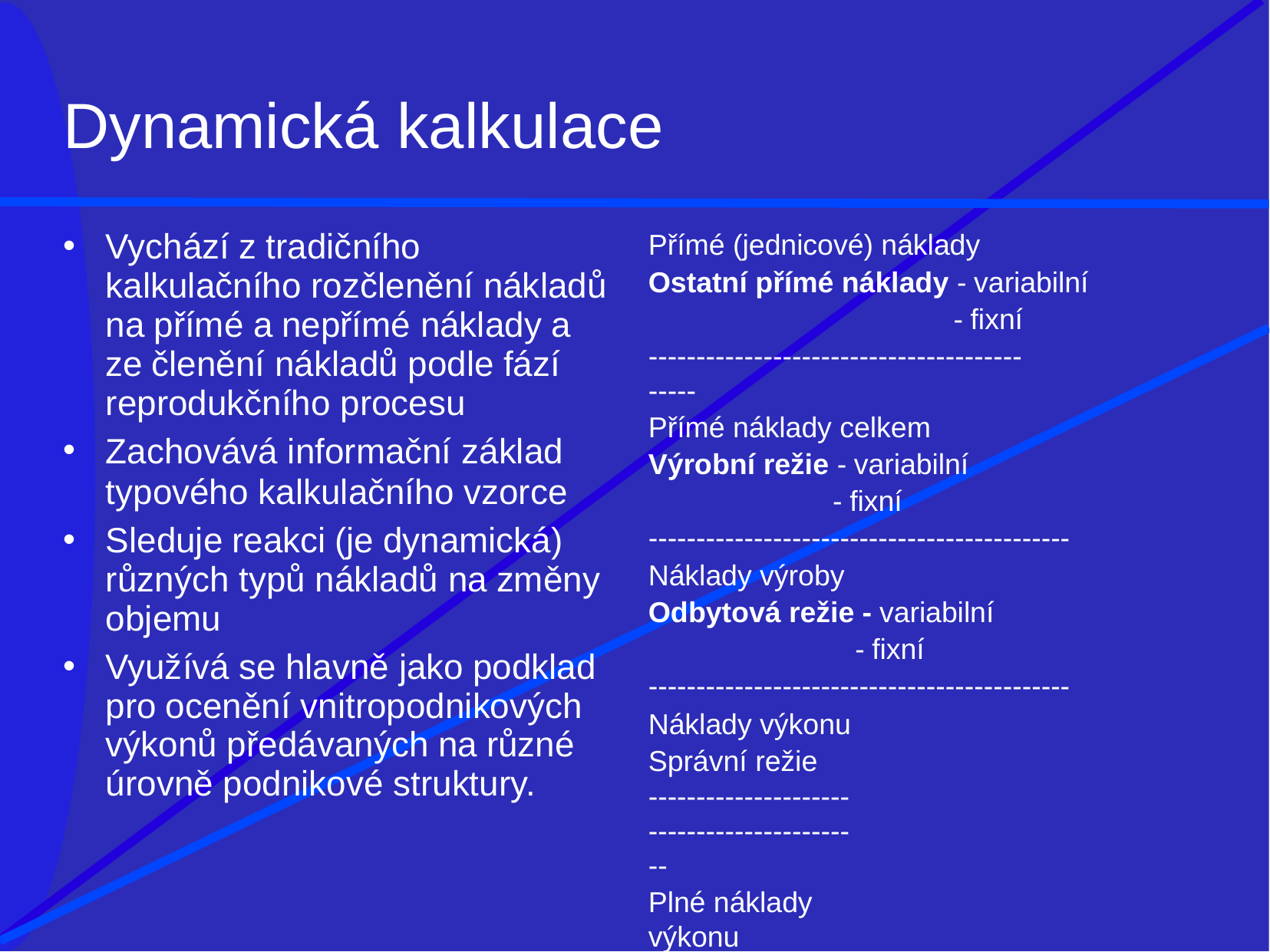

# Dynamická kalkulace
Přímé (jednicové) náklady
Ostatní přímé náklady - variabilní
- fixní
--------------------------------------------
Přímé náklady celkem
Výrobní režie - variabilní
- fixní
--------------------------------------------
Náklady výroby
Odbytová režie - variabilní
- fixní
--------------------------------------------
Náklady výkonu Správní režie
--------------------------------------------
Plné náklady výkonu
Vychází z tradičního kalkulačního rozčlenění nákladů na přímé a nepřímé náklady a ze členění nákladů podle fází reprodukčního procesu
Zachovává informační základ
typového kalkulačního vzorce
Sleduje reakci (je dynamická) různých typů nákladů na změny objemu
Využívá se hlavně jako podklad pro ocenění vnitropodnikových výkonů předávaných na různé úrovně podnikové struktury.